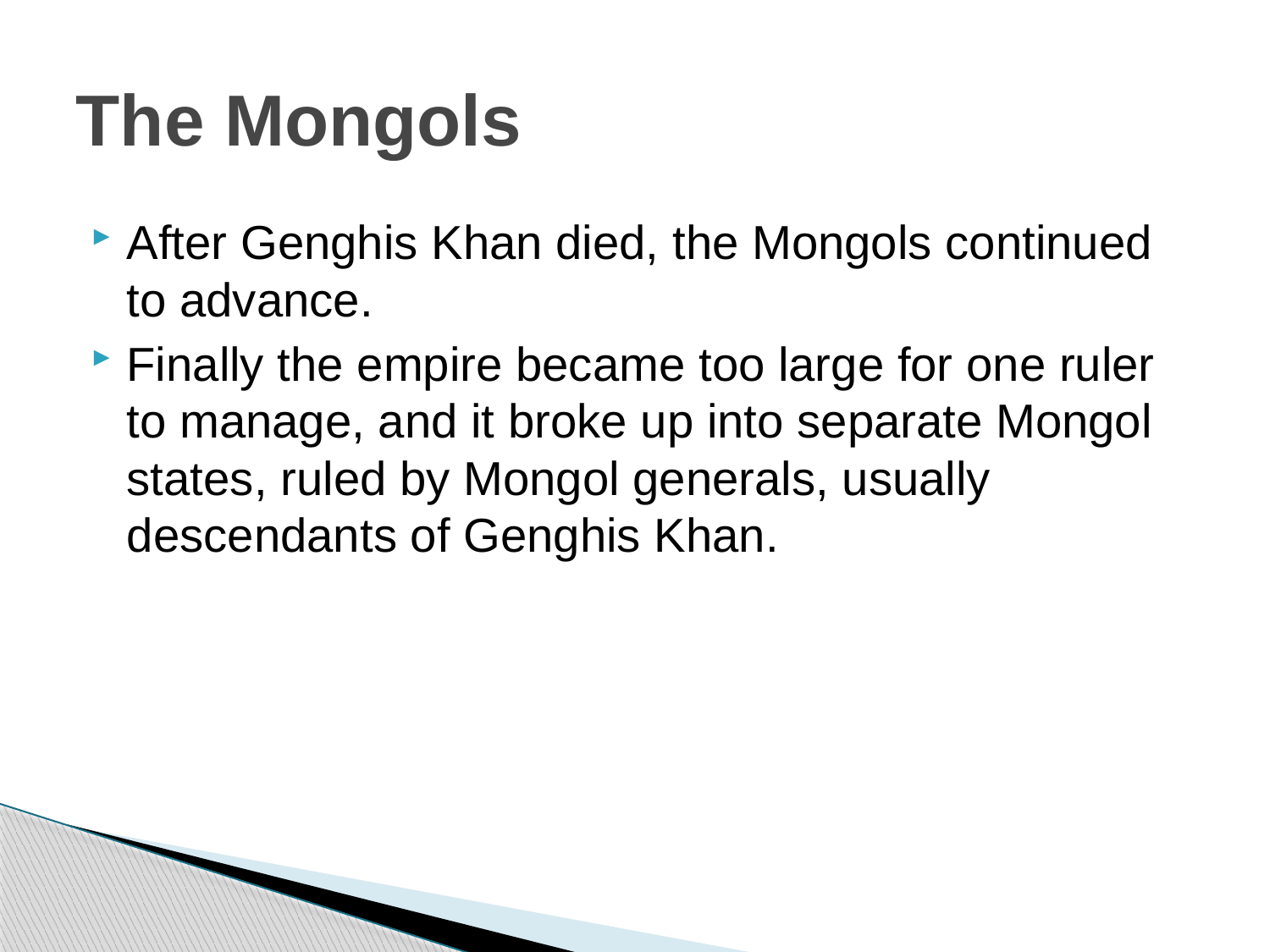

# The Mongols
After Genghis Khan died, the Mongols continued to advance.
Finally the empire became too large for one ruler to manage, and it broke up into separate Mongol states, ruled by Mongol generals, usually descendants of Genghis Khan.